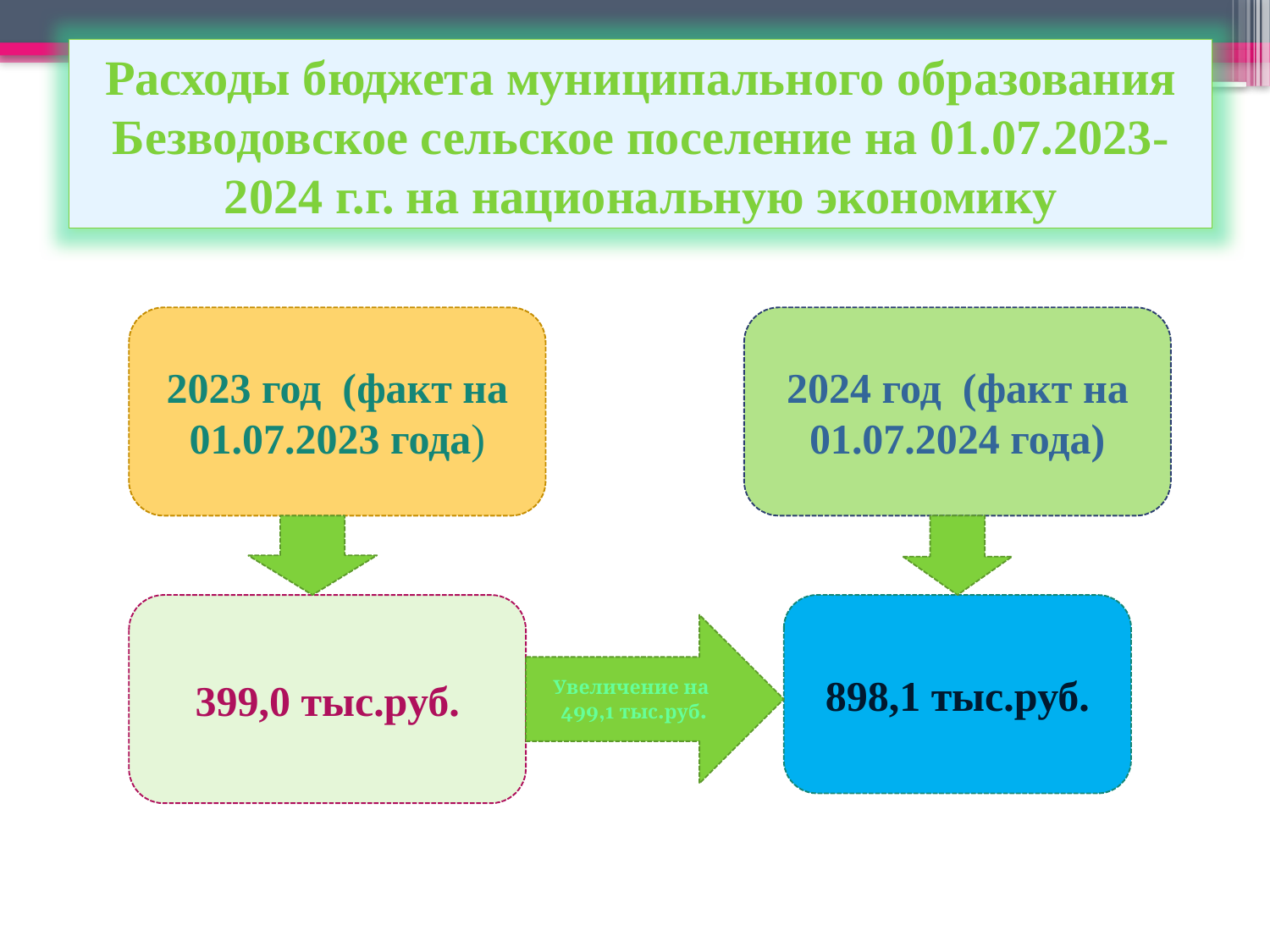

Расходы бюджета муниципального образования Безводовское сельское поселение на 01.07.2023-2024 г.г. на национальную экономику
2023 год  (факт на 01.07.2023 года)
2024 год  (факт на 01.07.2024 года)

399,0 тыс.руб.
898,1 тыс.руб.
Увеличение на  499,1 тыс.руб.